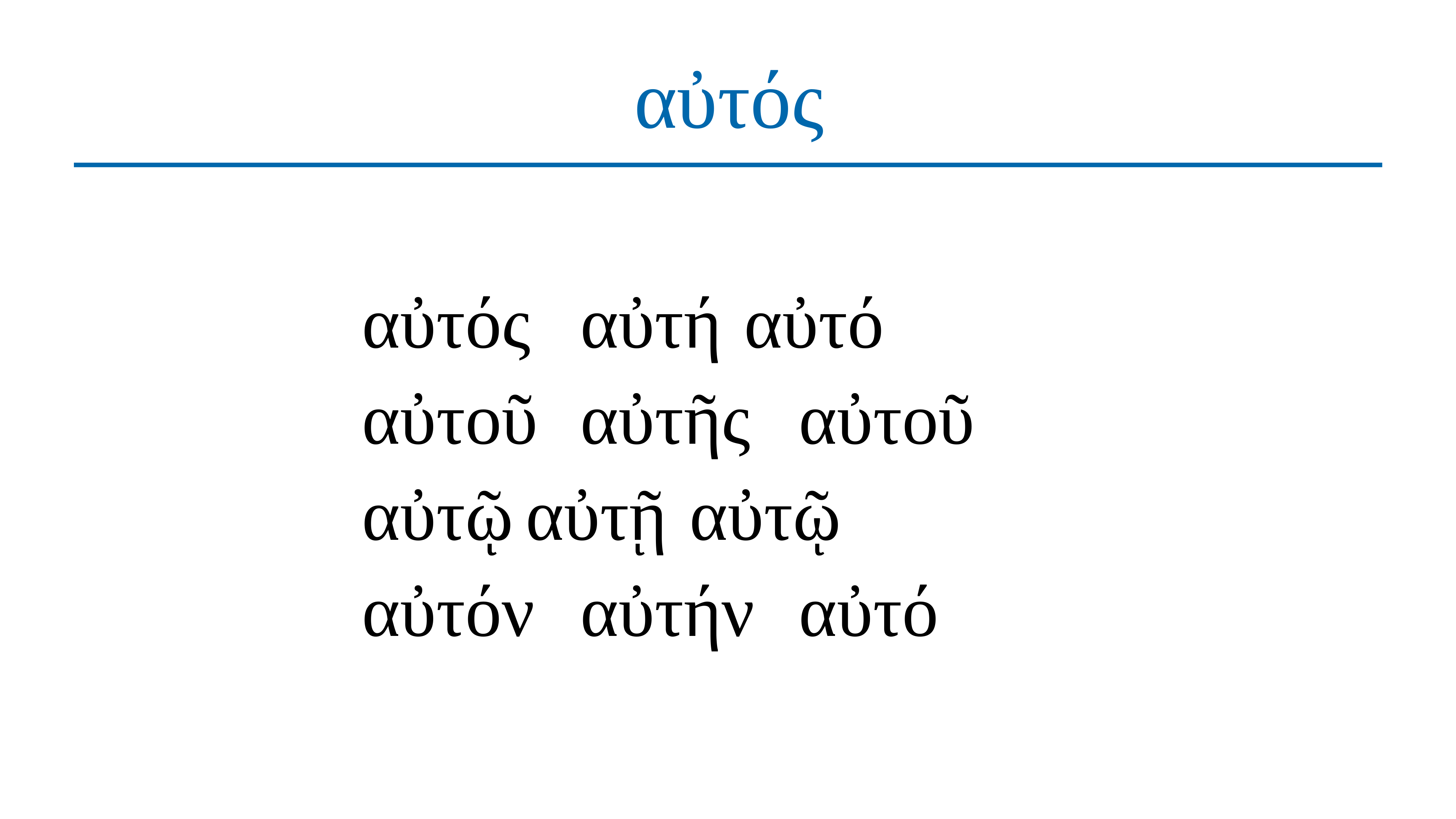

# αὐτός
αὐτός	αὐτή	αὐτό
αὐτοῦ	αὐτῆς	αὐτοῦ
αὐτῷ	αὐτῇ	αὐτῷ
αὐτόν	αὐτήν	αὐτό